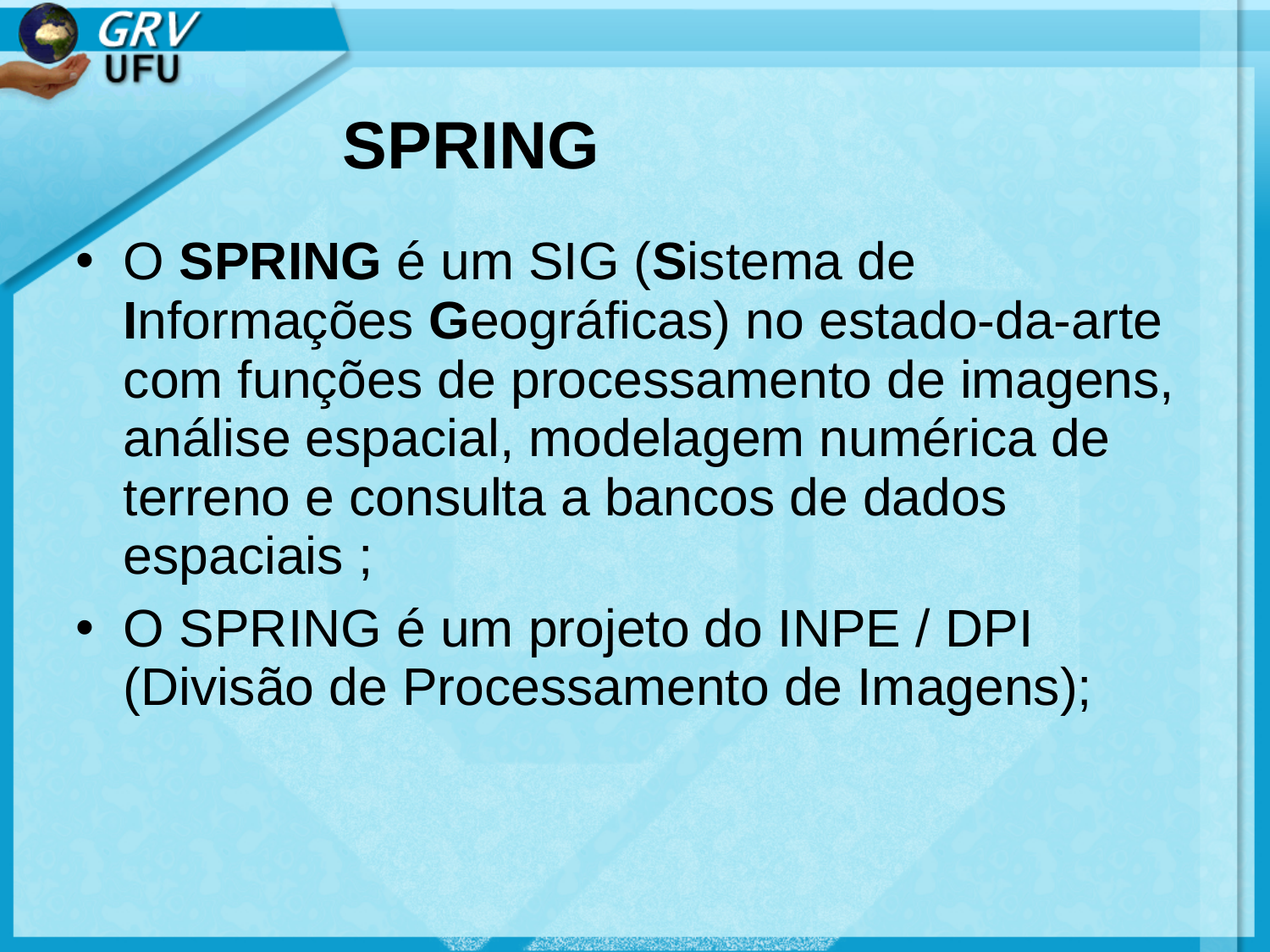

# SPRING
O SPRING é um SIG (Sistema de Informações Geográficas) no estado-da-arte com funções de processamento de imagens, análise espacial, modelagem numérica de terreno e consulta a bancos de dados espaciais ;
O SPRING é um projeto do INPE / DPI (Divisão de Processamento de Imagens);